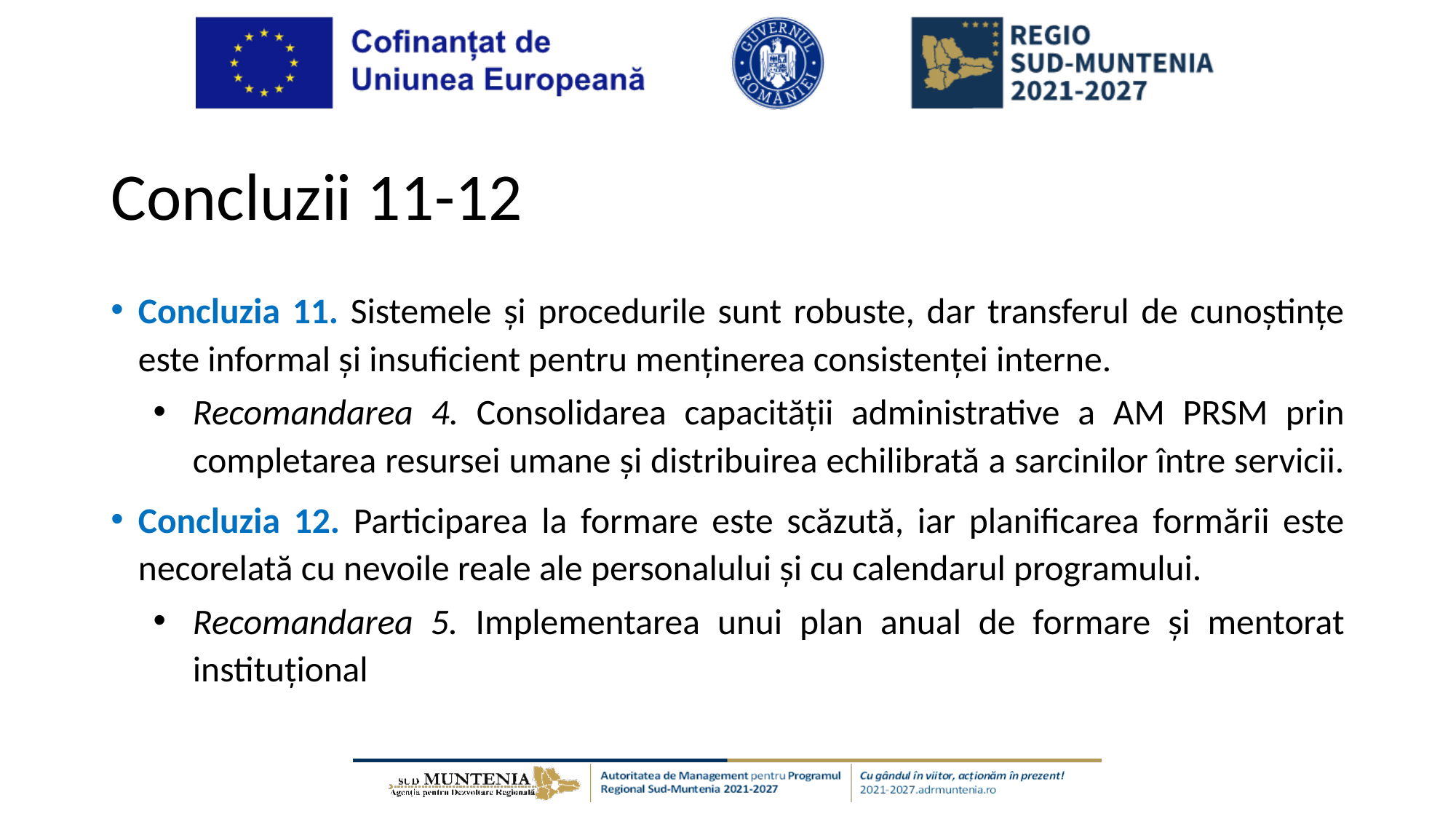

# Concluzii 11-12
Concluzia 11. Sistemele și procedurile sunt robuste, dar transferul de cunoștințe este informal și insuficient pentru menținerea consistenței interne.
Recomandarea 4. Consolidarea capacității administrative a AM PRSM prin completarea resursei umane și distribuirea echilibrată a sarcinilor între servicii.
Concluzia 12. Participarea la formare este scăzută, iar planificarea formării este necorelată cu nevoile reale ale personalului și cu calendarul programului.
Recomandarea 5. Implementarea unui plan anual de formare și mentorat instituțional